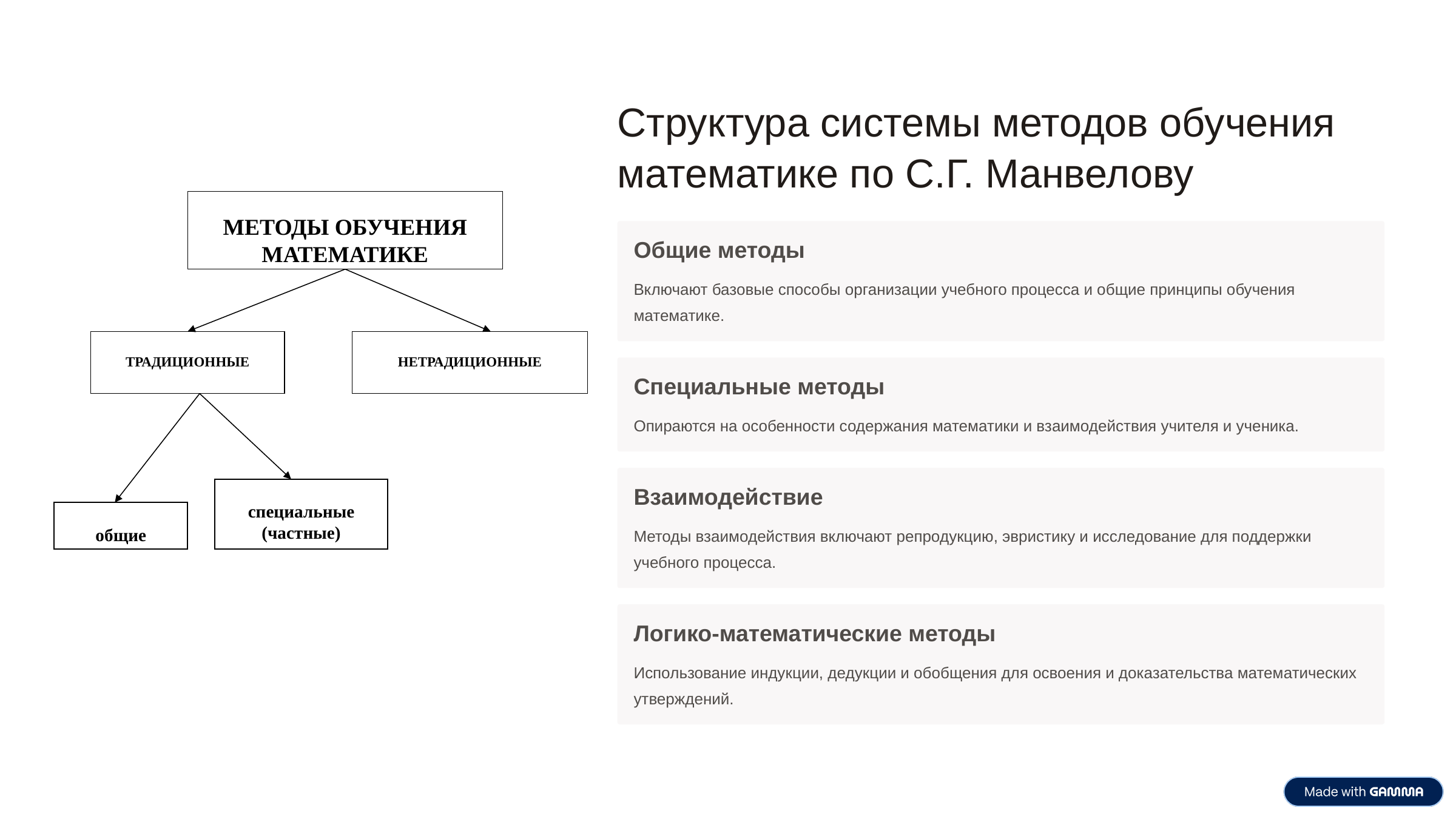

Структура системы методов обучения математике по С.Г. Манвелову

МЕТОДЫ ОБУЧЕНИЯ МАТЕМАТИКЕ

ТРАДИЦИОННЫЕ

НЕТРАДИЦИОННЫЕ

специальные
(частные)

общие

Общие методы
Включают базовые способы организации учебного процесса и общие принципы обучения математике.

Специальные методы
Опираются на особенности содержания математики и взаимодействия учителя и ученика.

Взаимодействие
Методы взаимодействия включают репродукцию, эвристику и исследование для поддержки учебного процесса.

Логико-математические методы
Использование индукции, дедукции и обобщения для освоения и доказательства математических утверждений.